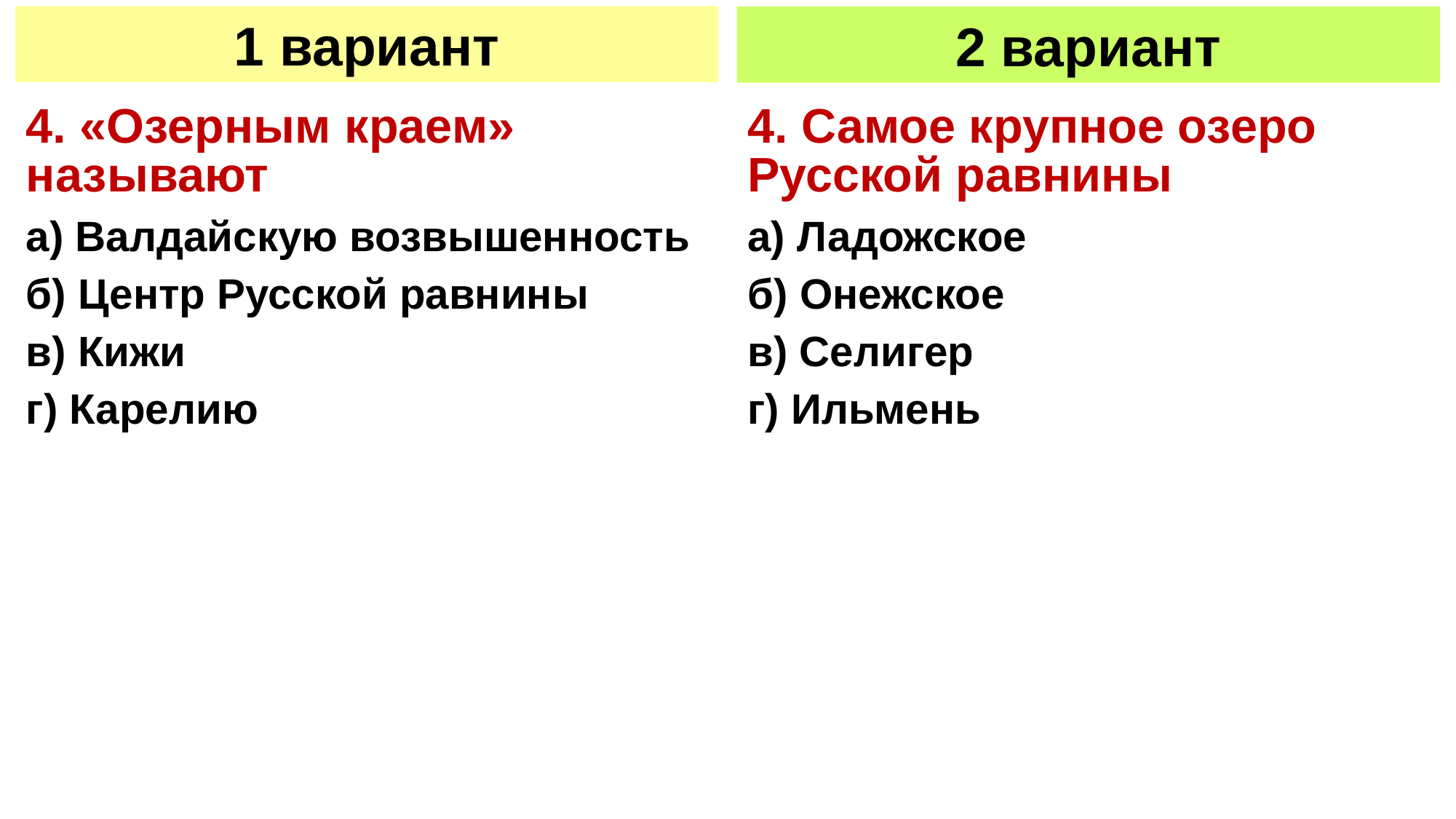

4. «Озерным краем» называют
а) Валдайскую возвышенность
б) Центр Русской равнины
в) Кижи
г) Карелию
4. Самое крупное озеро Русской равнины
а) Ладожское
б) Онежское
в) Селигер
г) Ильмень